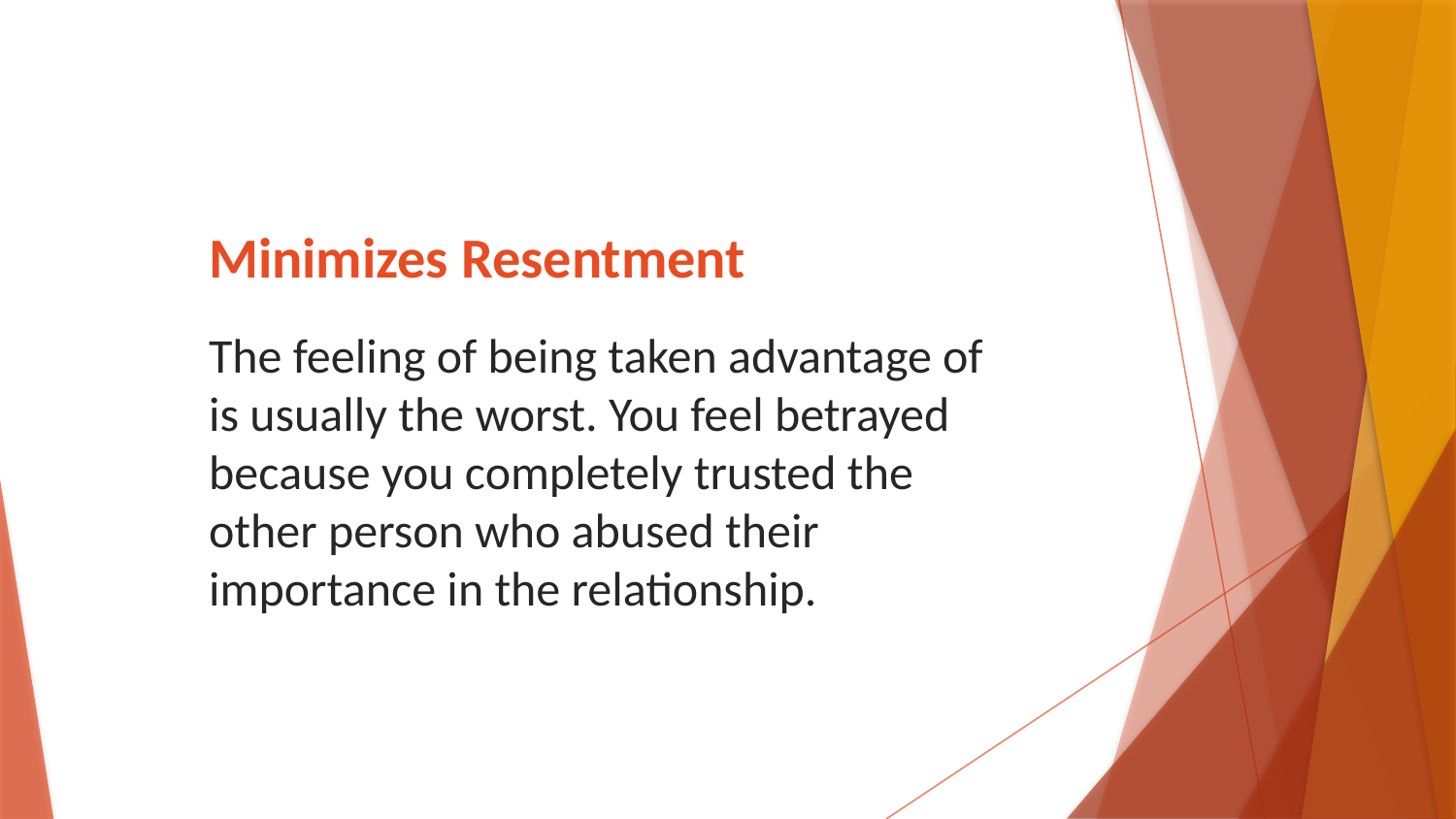

# Minimizes Resentment
The feeling of being taken advantage of is usually the worst. You feel betrayed because you completely trusted the other person who abused their importance in the relationship.